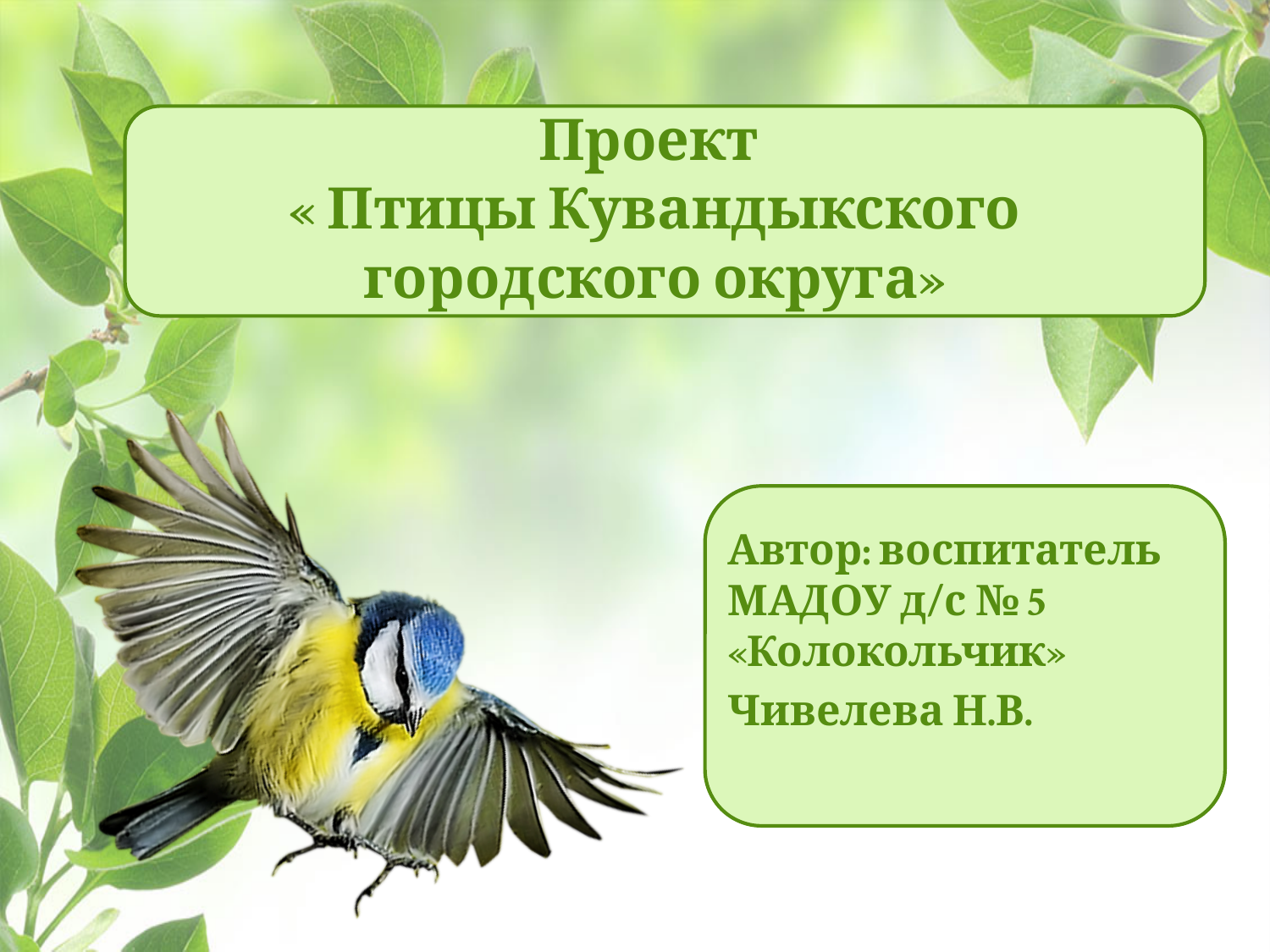

# Проект « Птицы Кувандыкского городского округа»
Автор: воспитатель МАДОУ д/с № 5 «Колокольчик»
Чивелева Н.В.